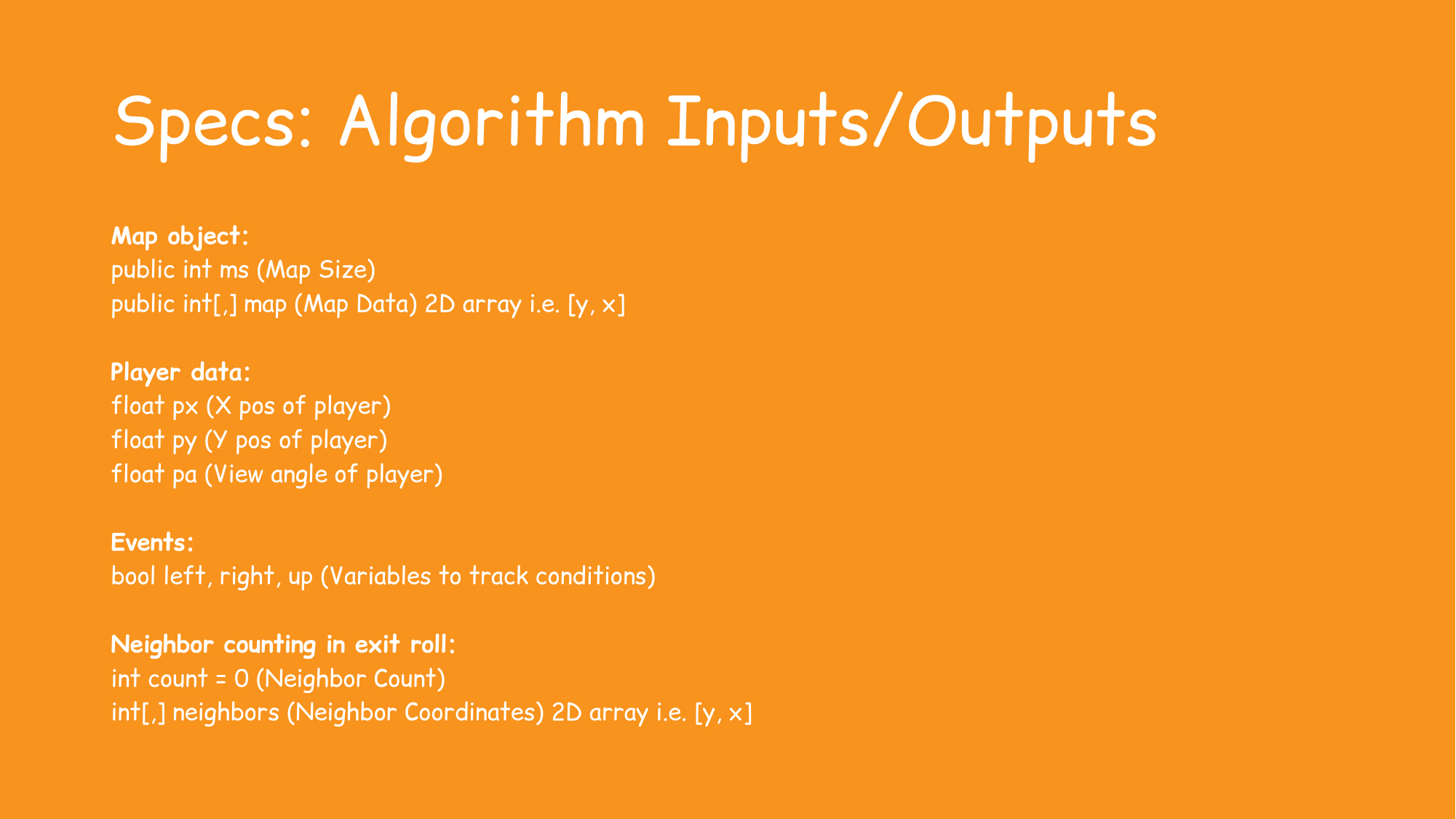

# Specs: Algorithm Inputs/Outputs
Map object:
public int ms (Map Size)
public int[,] map (Map Data) 2D array i.e. [y, x]

Player data:
float px (X pos of player)
float py (Y pos of player)
float pa (View angle of player)

Events:
bool left, right, up (Variables to track conditions)

Neighbor counting in exit roll:
int count = 0 (Neighbor Count)
int[,] neighbors (Neighbor Coordinates) 2D array i.e. [y, x]